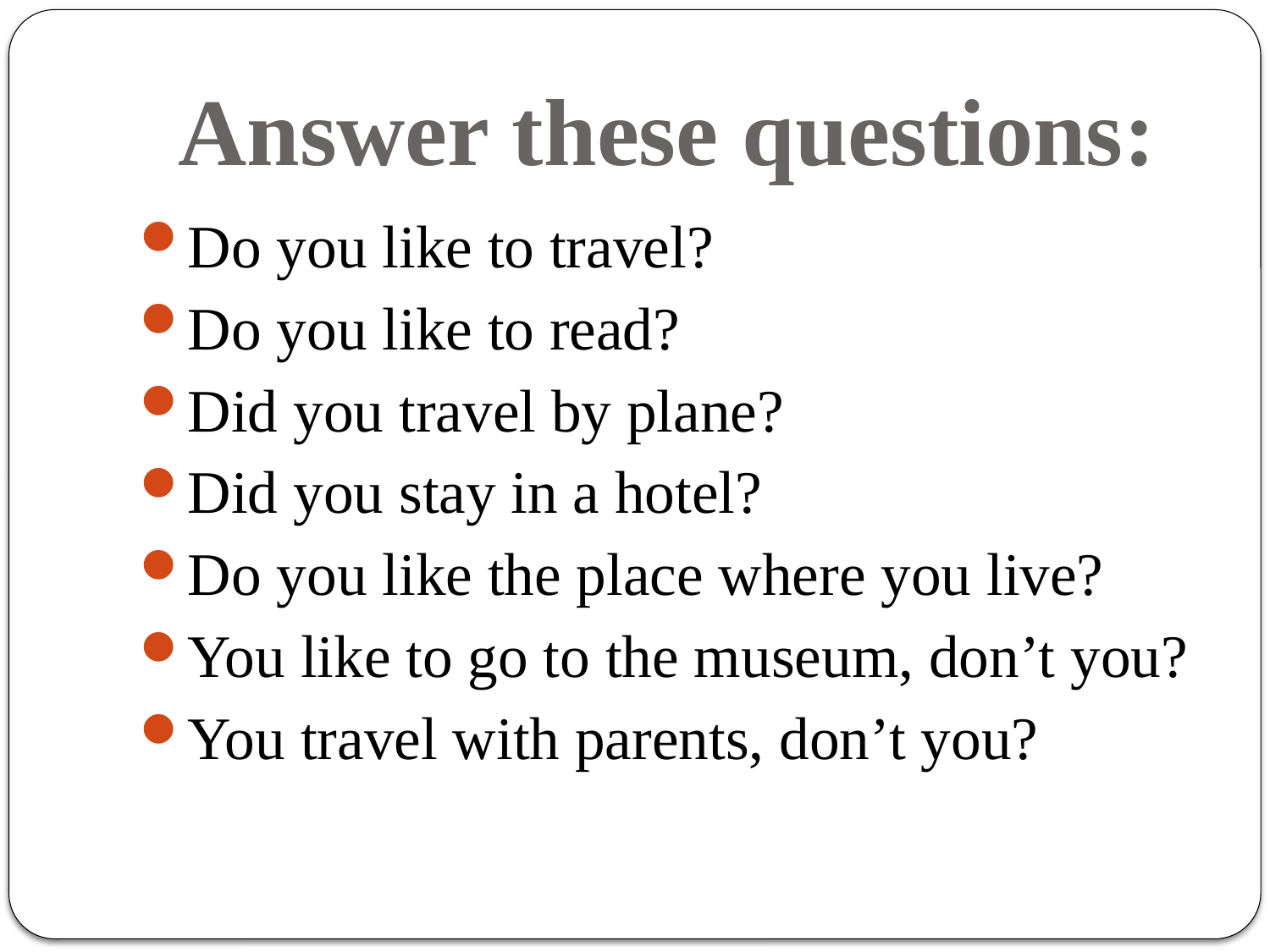

# Answer these questions:
Do you like to travel?
Do you like to read?
Did you travel by plane?
Did you stay in a hotel?
Do you like the place where you live?
You like to go to the museum, don’t you?
You travel with parents, don’t you?